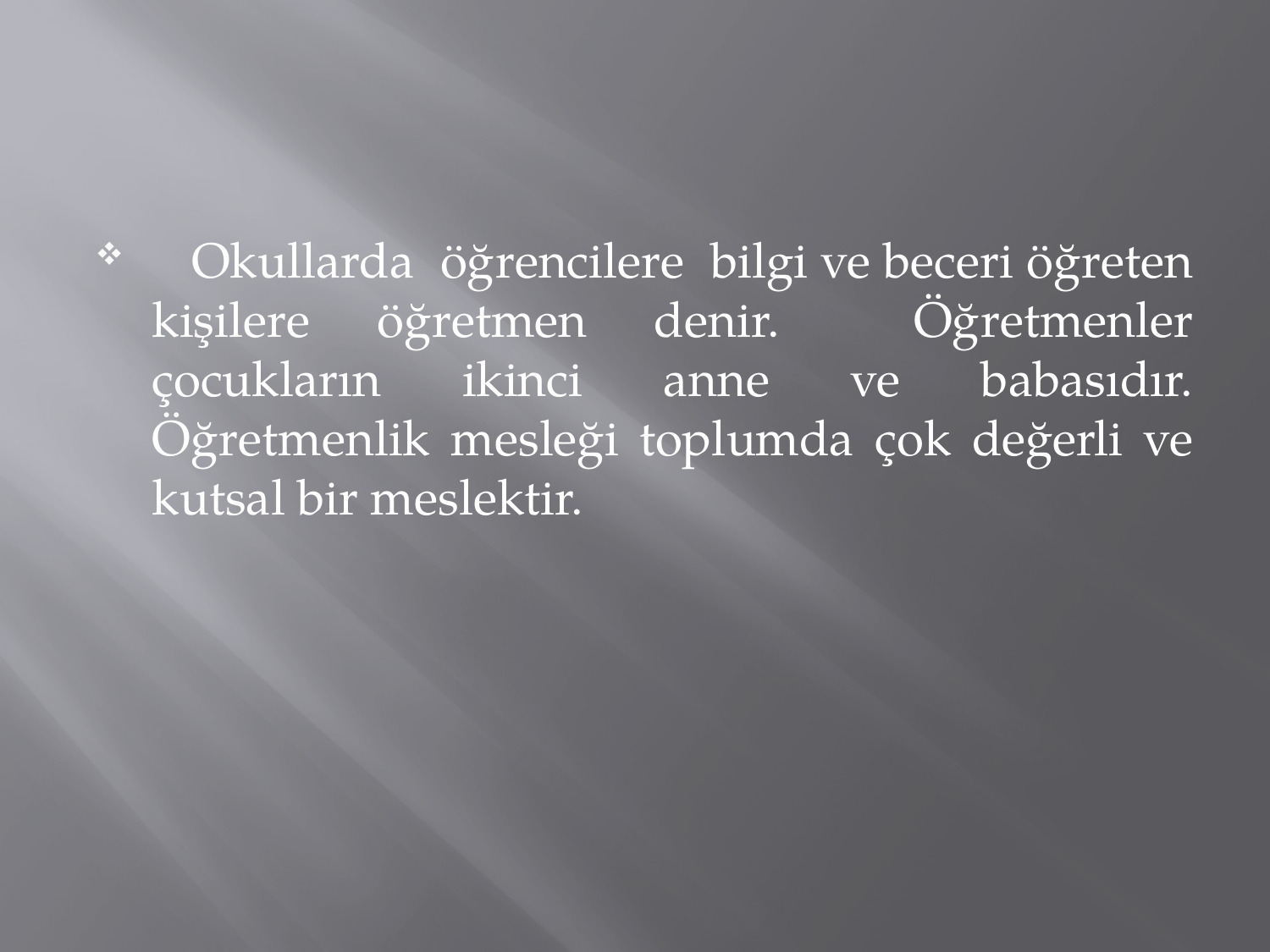

Okullarda  öğrencilere  bilgi ve beceri öğreten kişilere öğretmen denir.  Öğretmenler çocukların ikinci anne ve babasıdır. Öğretmenlik mesleği toplumda çok değerli ve kutsal bir meslektir.